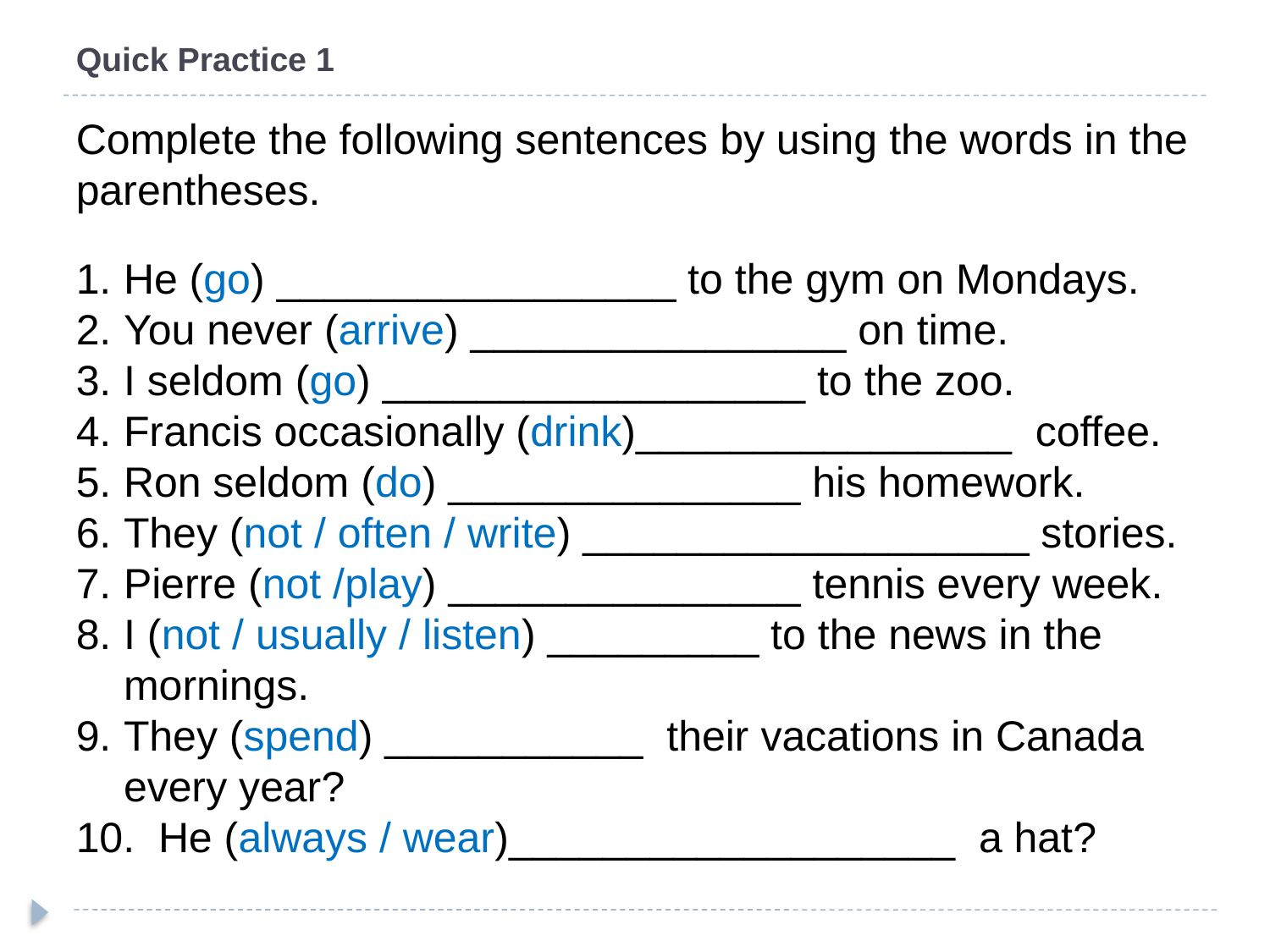

# Quick Practice 1
Complete the following sentences by using the words in the parentheses.

He (go) _________________ to the gym on Mondays.
You never (arrive) ________________ on time.
I seldom (go) __________________ to the zoo.
Francis occasionally (drink)________________  coffee.
Ron seldom (do) _______________ his homework.
They (not / often / write) ___________________ stories.
Pierre (not /play) _______________ tennis every week.
I (not / usually / listen) _________ to the news in the mornings.
They (spend) ___________  their vacations in Canada every year?
  He (always / wear)___________________  a hat?